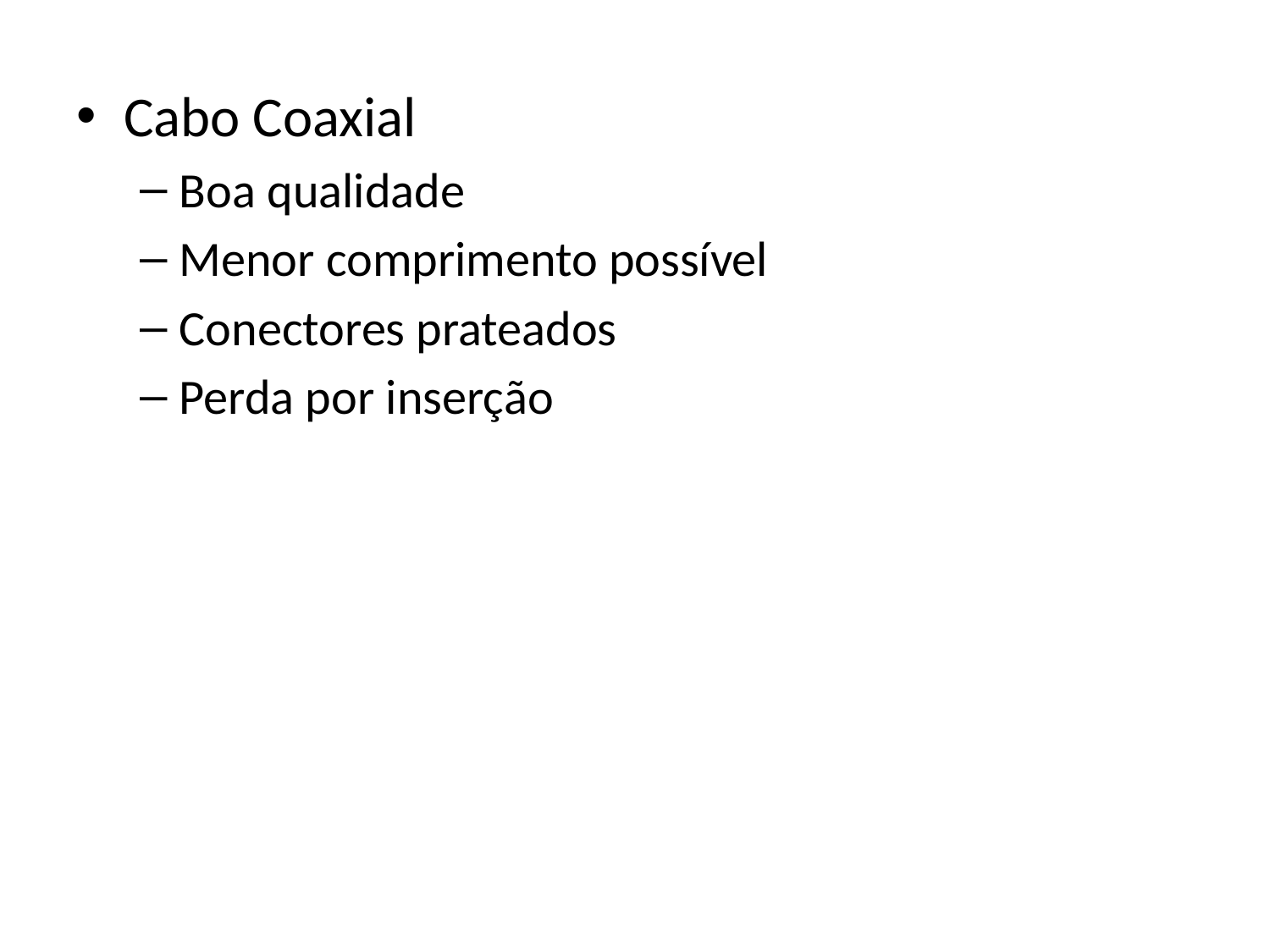

Cabo Coaxial
Boa qualidade
Menor comprimento possível
Conectores prateados
Perda por inserção